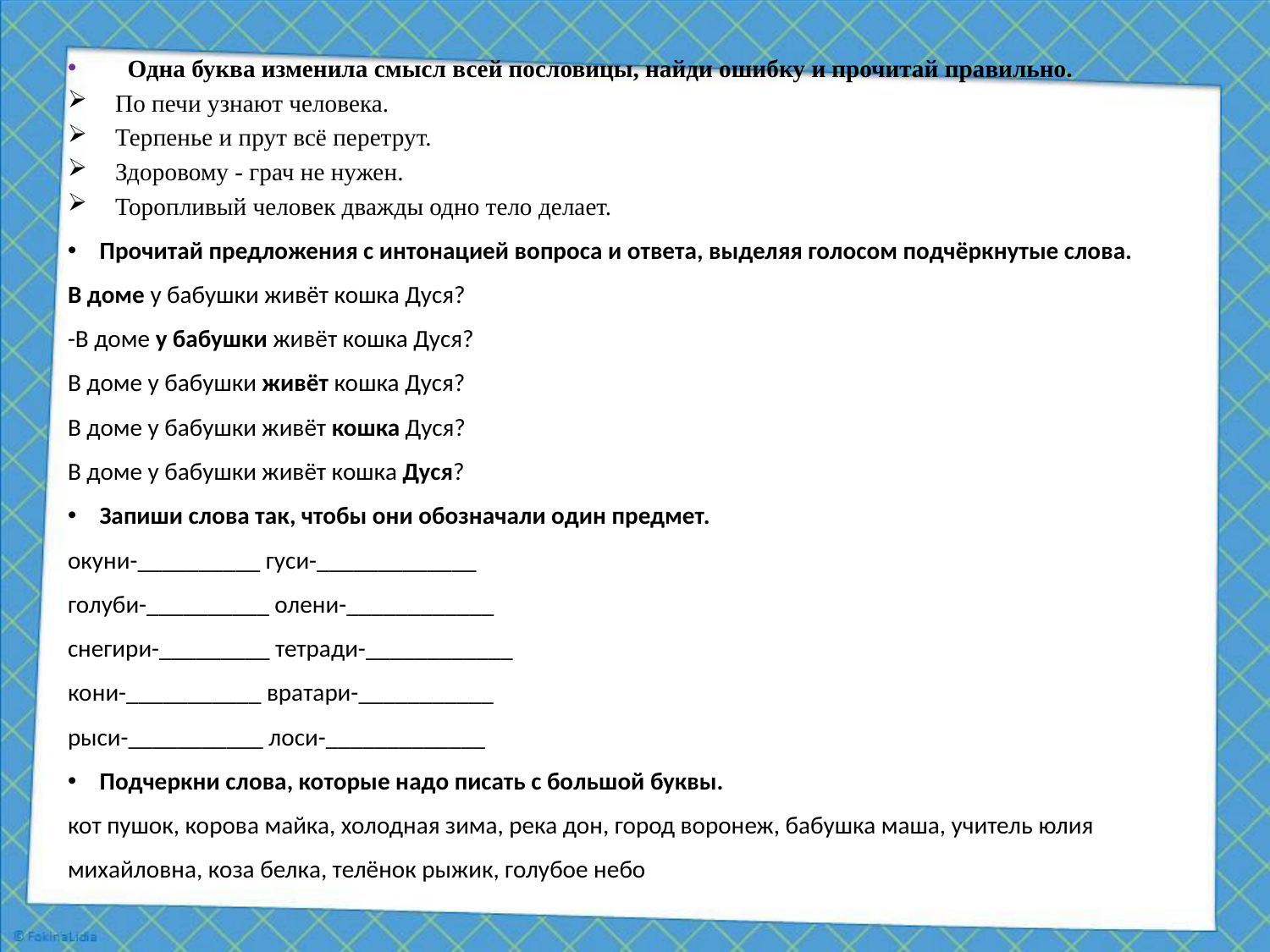

Одна буква изменила смысл всей пословицы, найди ошибку и прочитай правильно.
По печи узнают человека.
Терпенье и прут всё перетрут.
Здоровому - грач не нужен.
Торопливый человек дважды одно тело делает.
Прочитай предложения с интонацией вопроса и ответа, выделяя голосом подчёркнутые слова.
В доме у бабушки живёт кошка Дуся?
-В доме у бабушки живёт кошка Дуся?
В доме у бабушки живёт кошка Дуся?
В доме у бабушки живёт кошка Дуся?
В доме у бабушки живёт кошка Дуся?
Запиши слова так, чтобы они обозначали один предмет.
окуни-__________ гуси-_____________
голуби-__________ олени-____________
снегири-_________ тетради-____________
кони-___________ вратари-___________
рыси-___________ лоси-_____________
Подчеркни слова, которые надо писать с большой буквы.
кот пушок, корова майка, холодная зима, река дон, город воронеж, бабушка маша, учитель юлия
михайловна, коза белка, телёнок рыжик, голубое небо